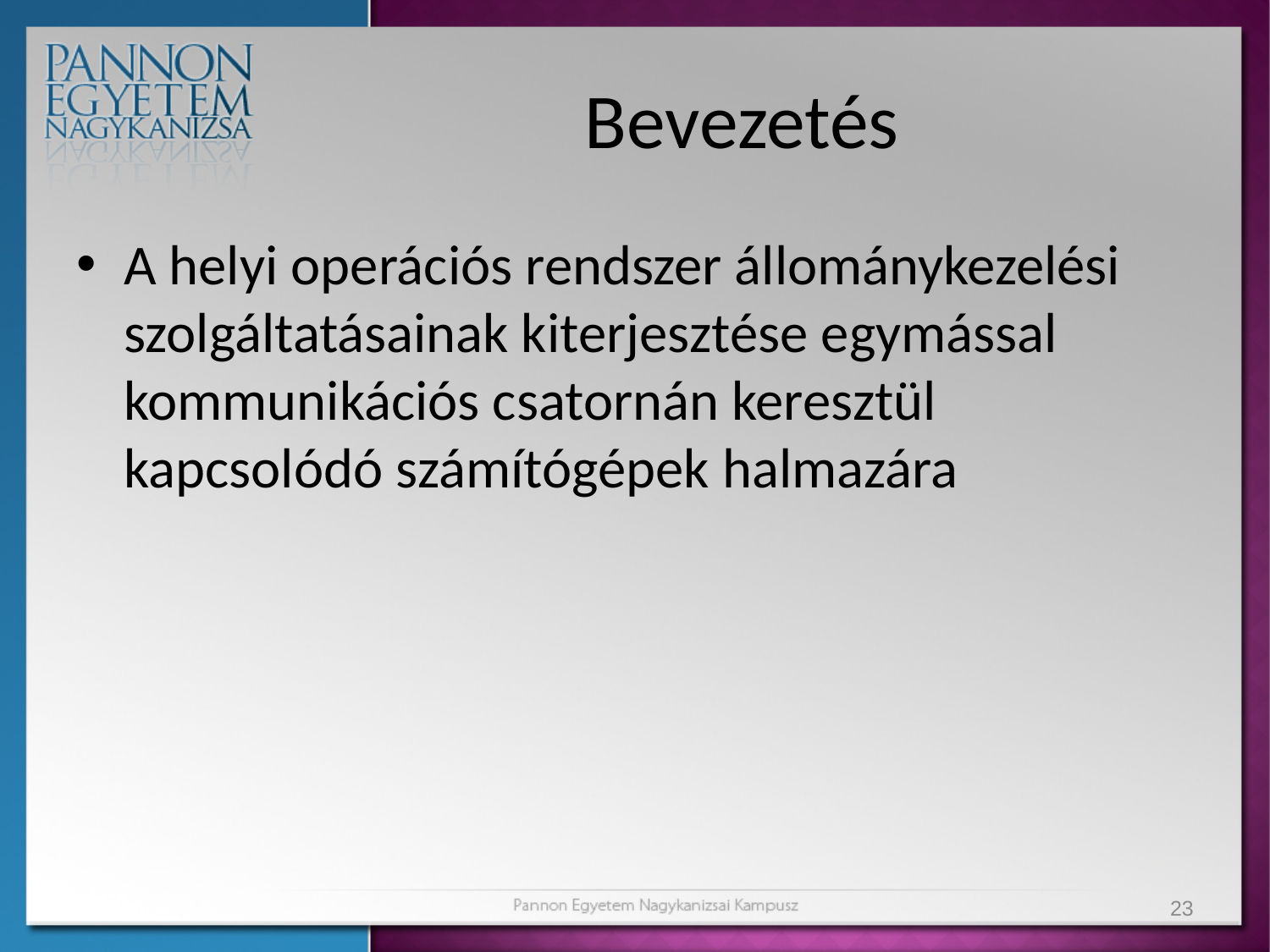

# Bevezetés
A helyi operációs rendszer állománykezelési szolgáltatásainak kiterjesztése egymással kommunikációs csatornán keresztül kapcsolódó számítógépek halmazára
23